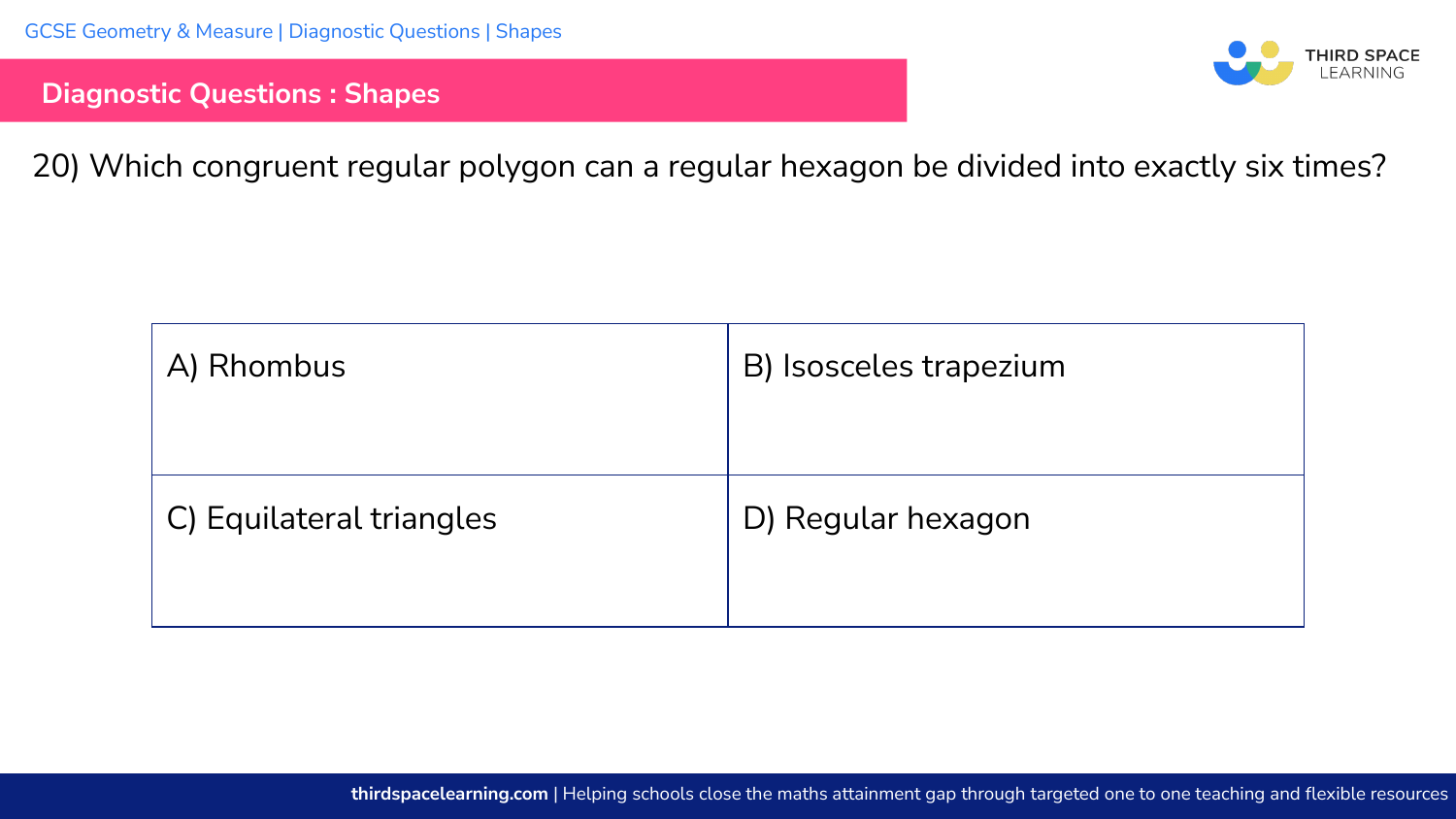

Diagnostic Questions : Shapes
| 20) Which congruent regular polygon can a regular hexagon be divided into exactly six times? |
| --- |
| A) Rhombus | B) Isosceles trapezium |
| --- | --- |
| C) Equilateral triangles | D) Regular hexagon |